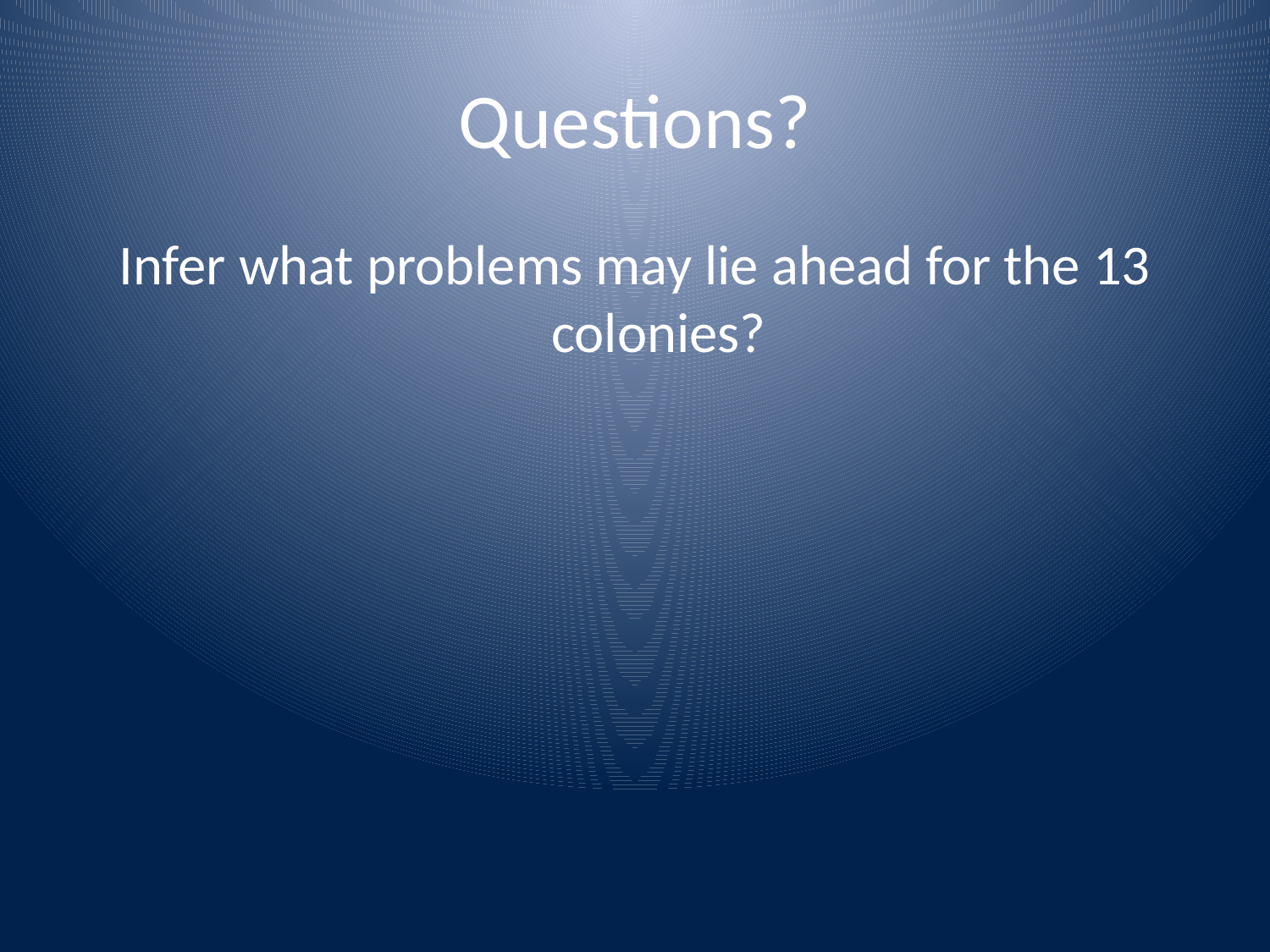

# Questions?
Infer what problems may lie ahead for the 13 colonies?